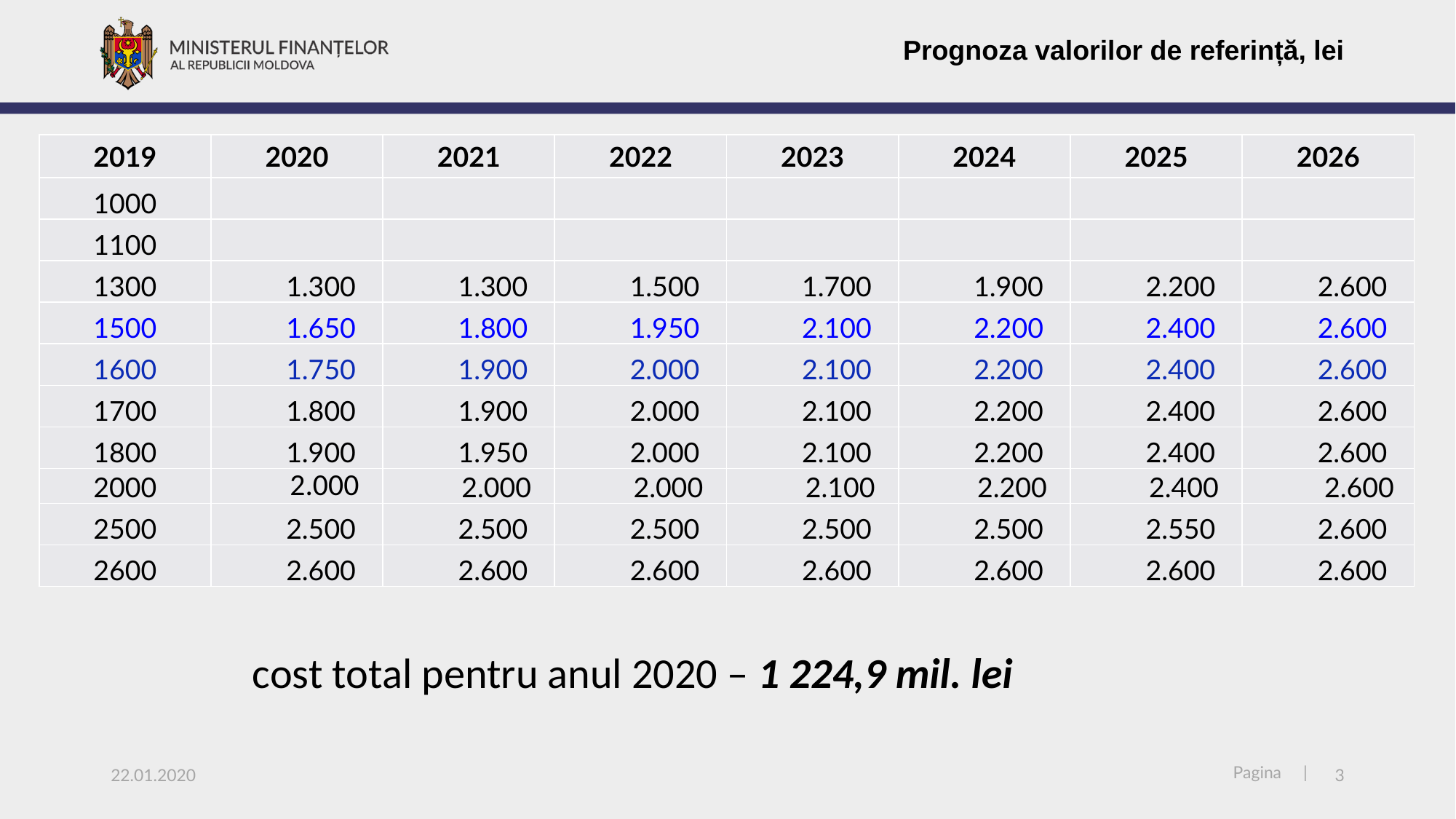

Prognoza valorilor de referință, lei

| 2019 | 2020 | 2021 | 2022 | 2023 | 2024 | 2025 | 2026 |
| --- | --- | --- | --- | --- | --- | --- | --- |
| 1000 |  |  |  |  |  |  |  |
| 1100 |  |  |  |  |  |  |  |
| 1300 | 1.300 | 1.300 | 1.500 | 1.700 | 1.900 | 2.200 | 2.600 |
| 1500 | 1.650 | 1.800 | 1.950 | 2.100 | 2.200 | 2.400 | 2.600 |
| 1600 | 1.750 | 1.900 | 2.000 | 2.100 | 2.200 | 2.400 | 2.600 |
| 1700 | 1.800 | 1.900 | 2.000 | 2.100 | 2.200 | 2.400 | 2.600 |
| 1800 | 1.900 | 1.950 | 2.000 | 2.100 | 2.200 | 2.400 | 2.600 |
| 2000 | 2.000 | 2.000 | 2.000 | 2.100 | 2.200 | 2.400 | 2.600 |
| 2500 | 2.500 | 2.500 | 2.500 | 2.500 | 2.500 | 2.550 | 2.600 |
| 2600 | 2.600 | 2.600 | 2.600 | 2.600 | 2.600 | 2.600 | 2.600 |
cost total pentru anul 2020 – 1 224,9 mil. lei
22.01.2020
3